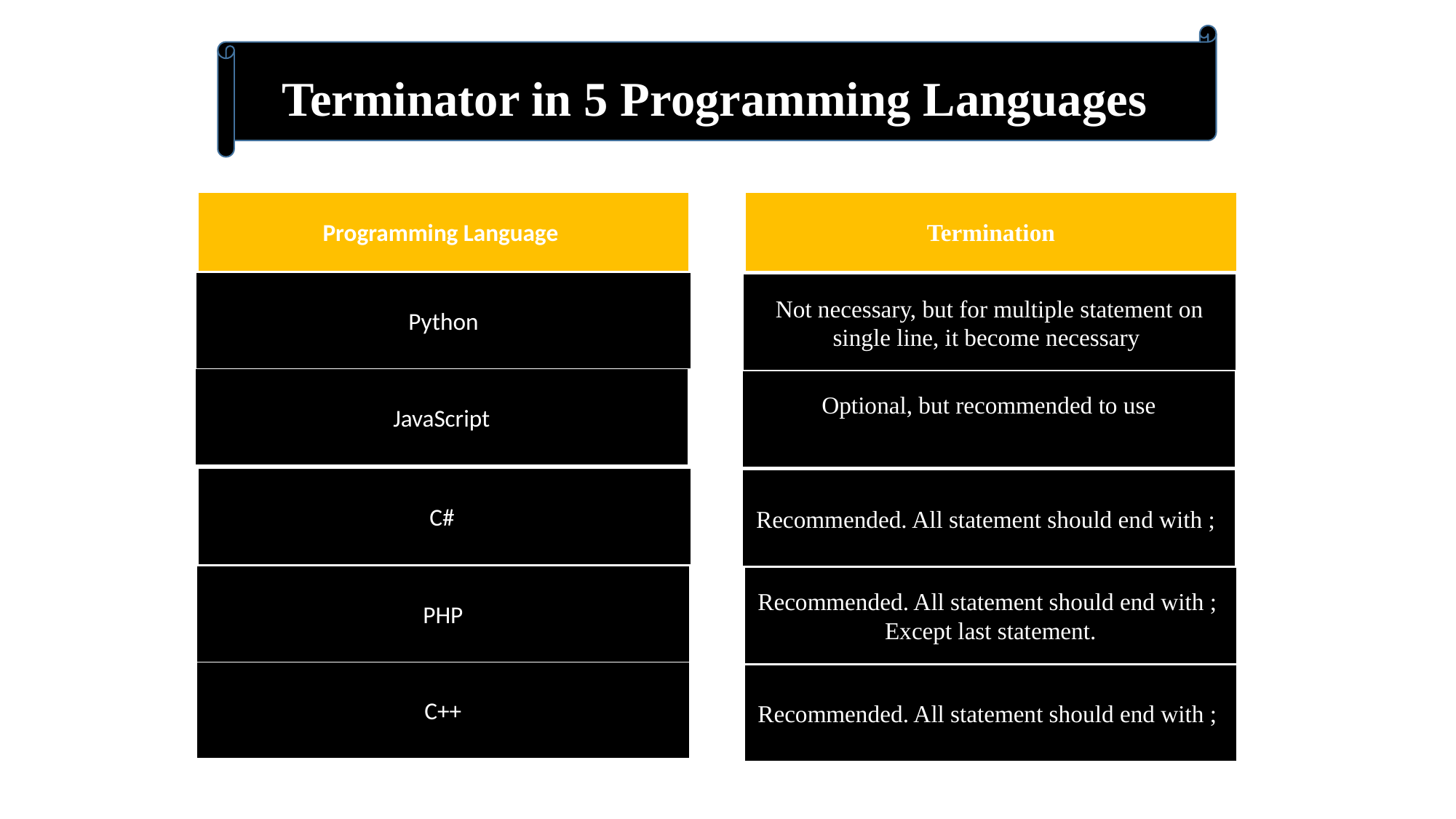

Terminator in 5 Programming Languages

Programming Language
Termination
Python
Not necessary, but for multiple statement on single line, it become necessary
JavaScript
Optional, but recommended to use

C#
Recommended. All statement should end with ;
PHP
Recommended. All statement should end with ;  Except last statement.
C++
Recommended. All statement should end with ;